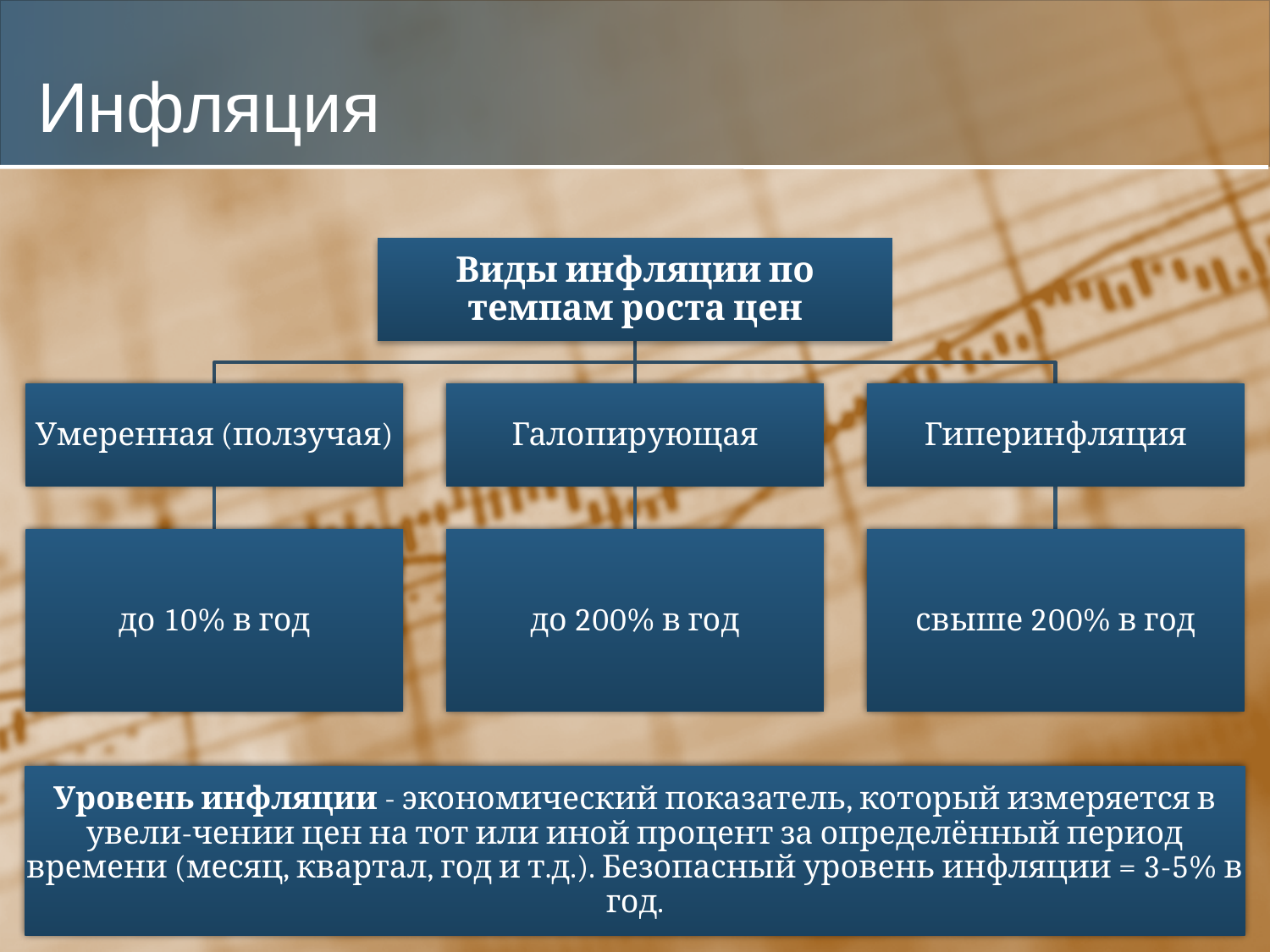

# Инфляция
Виды инфляции по темпам роста цен
Умеренная (ползучая)
до 10% в год
Галопирующая
до 200% в год
Гиперинфляция
свыше 200% в год

Уровень инфляции - экономический показатель, который измеряется в увели-чении цен на тот или иной процент за определённый период времени (месяц, квартал, год и т.д.). Безопасный уровень инфляции = 3-5% в год.